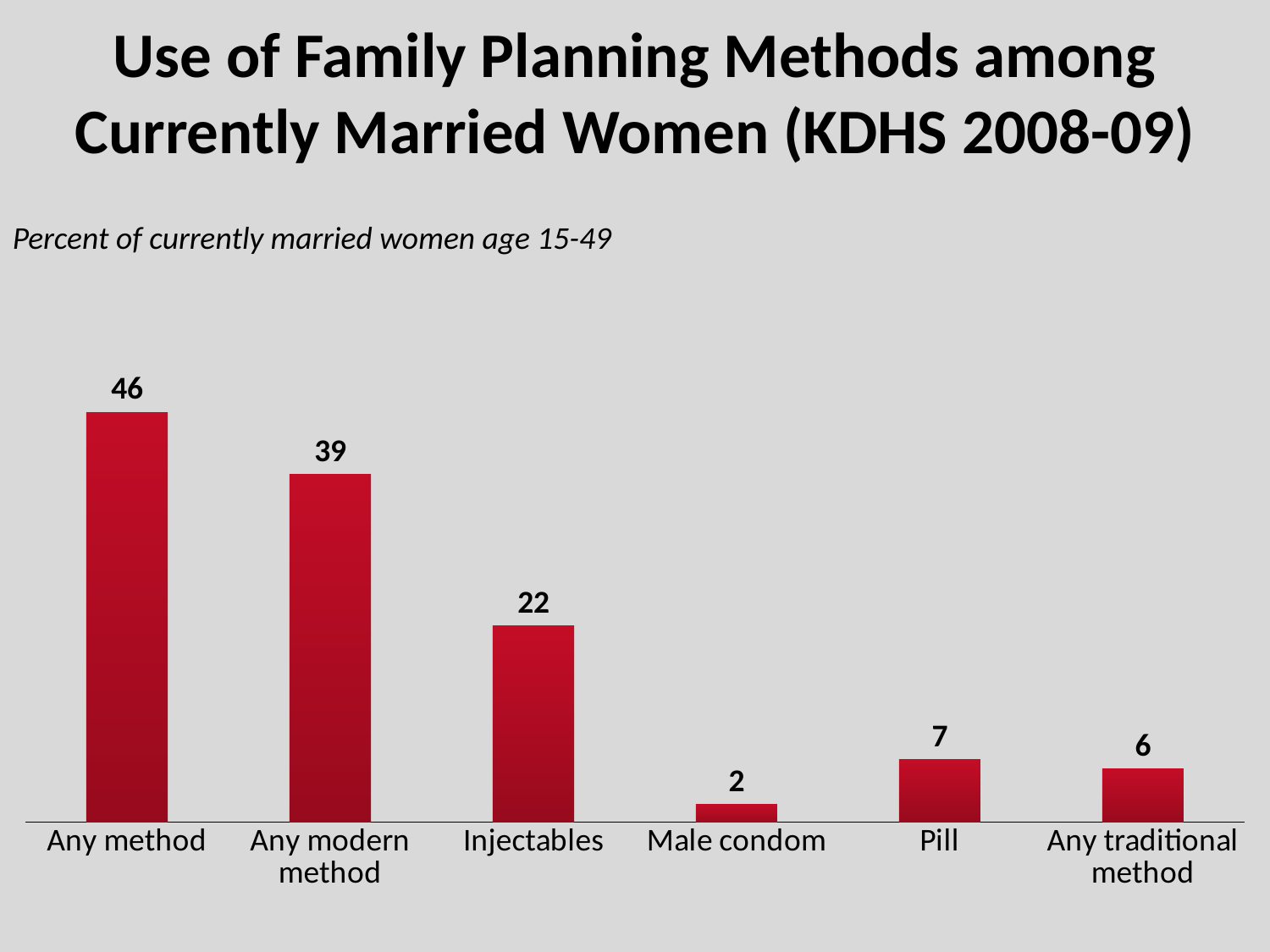

# Use of Family Planning Methods among Currently Married Women (KDHS 2008-09)
Percent of currently married women age 15-49

### Chart

| Category | Currently married women |
|---|---|
| Any method | 46.0 |
| Any modern method | 39.0 |
| Injectables | 22.0 |
| Male condom | 2.0 |
| Pill | 7.0 |
| Any traditional method | 6.0 |